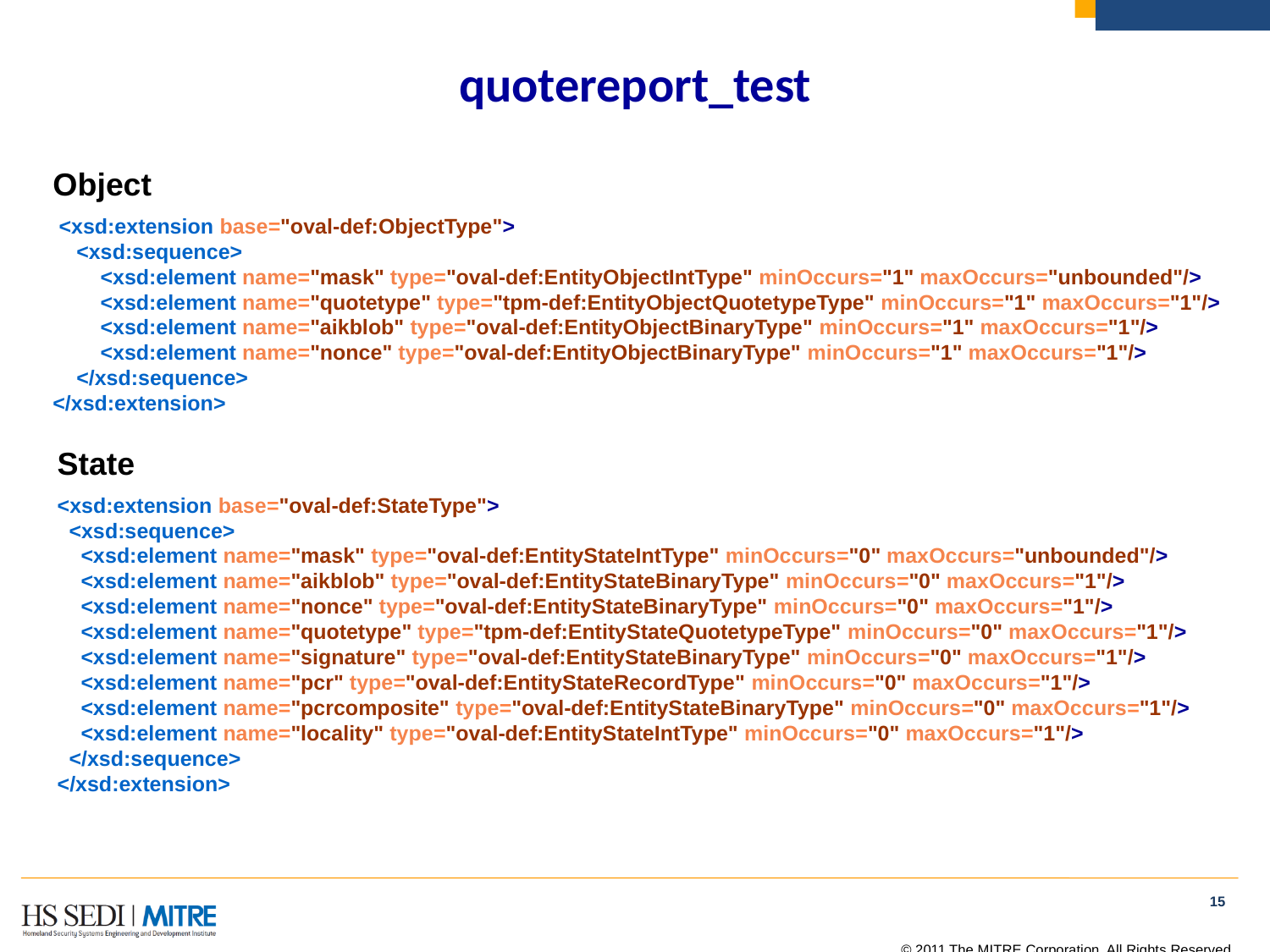

# quotereport_test
Object
 <xsd:extension base="oval-def:ObjectType">
    <xsd:sequence>
        <xsd:element name="mask" type="oval-def:EntityObjectIntType" minOccurs="1" maxOccurs="unbounded"/>
        <xsd:element name="quotetype" type="tpm-def:EntityObjectQuotetypeType" minOccurs="1" maxOccurs="1"/>
        <xsd:element name="aikblob" type="oval-def:EntityObjectBinaryType" minOccurs="1" maxOccurs="1"/>
        <xsd:element name="nonce" type="oval-def:EntityObjectBinaryType" minOccurs="1" maxOccurs="1"/>
    </xsd:sequence>
</xsd:extension>
State
<xsd:extension base="oval-def:StateType">
  <xsd:sequence>
    <xsd:element name="mask" type="oval-def:EntityStateIntType" minOccurs="0" maxOccurs="unbounded"/>
    <xsd:element name="aikblob" type="oval-def:EntityStateBinaryType" minOccurs="0" maxOccurs="1"/>
    <xsd:element name="nonce" type="oval-def:EntityStateBinaryType" minOccurs="0" maxOccurs="1"/>
    <xsd:element name="quotetype" type="tpm-def:EntityStateQuotetypeType" minOccurs="0" maxOccurs="1"/>
    <xsd:element name="signature" type="oval-def:EntityStateBinaryType" minOccurs="0" maxOccurs="1"/>
    <xsd:element name="pcr" type="oval-def:EntityStateRecordType" minOccurs="0" maxOccurs="1"/>
    <xsd:element name="pcrcomposite" type="oval-def:EntityStateBinaryType" minOccurs="0" maxOccurs="1"/>
    <xsd:element name="locality" type="oval-def:EntityStateIntType" minOccurs="0" maxOccurs="1"/>
  </xsd:sequence>
</xsd:extension>
15